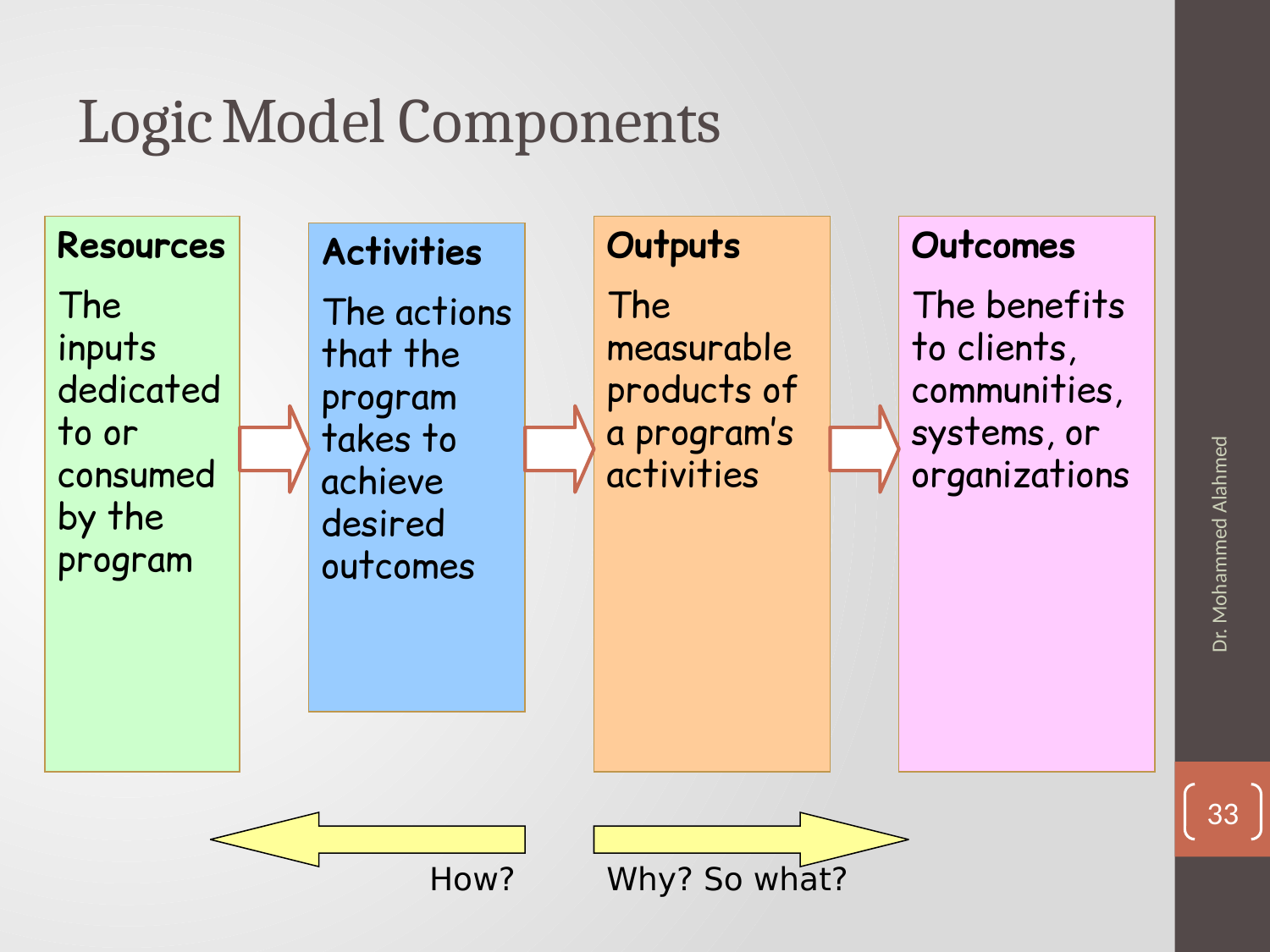

# Logic Model Components
Resources
The inputs dedicated to or consumed by the program
Outputs
The measurable products of a program’s activities

Outcomes
The benefits to clients, communities, systems, or organizations
Activities
The actions that the program takes to  achieve desired outcomes

How?
Why? So what?
Dr. Mohammed Alahmed
33